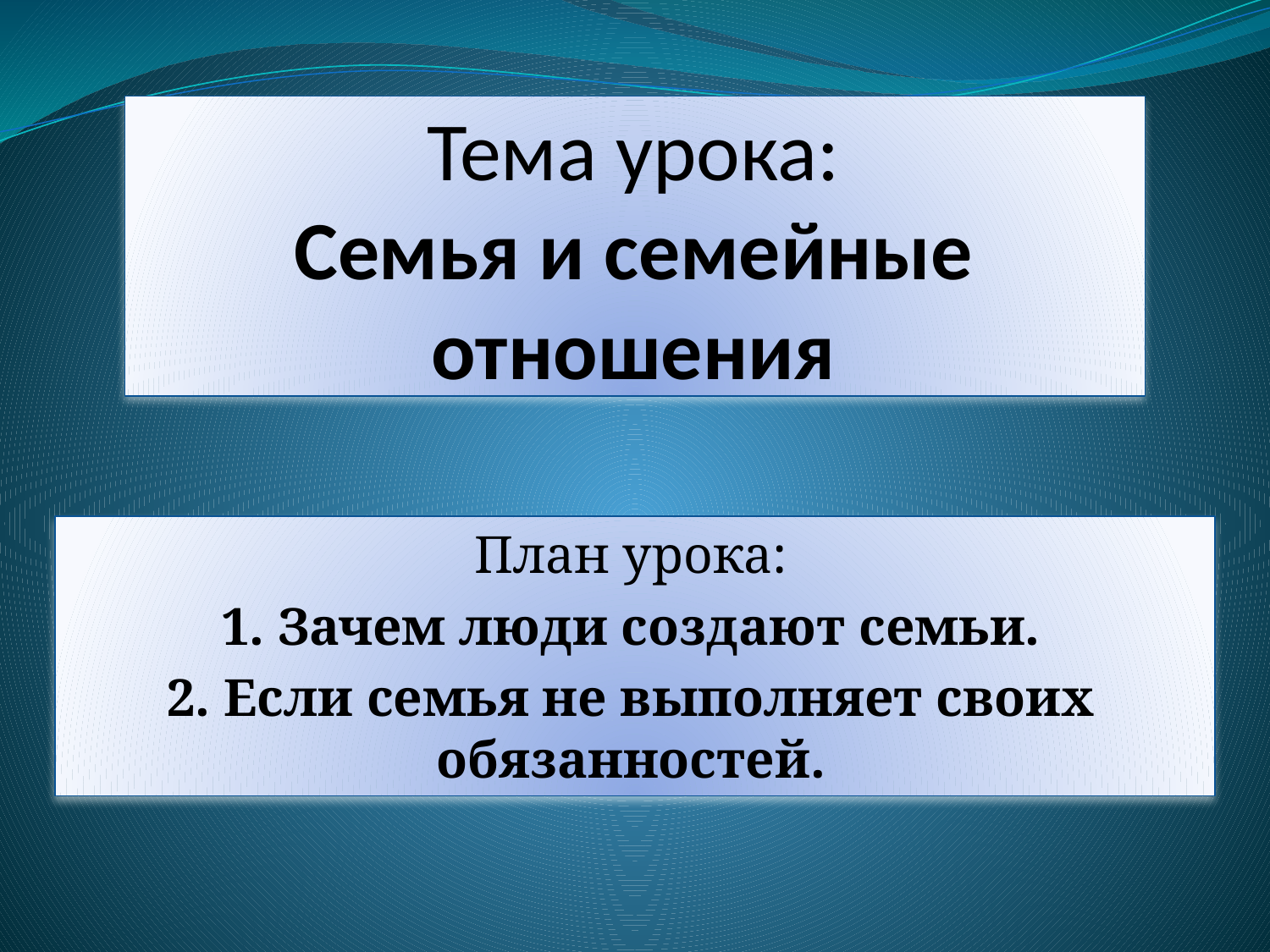

# Тема урока: Семья и семейные отношения
План урока:
1. Зачем люди создают семьи.
2. Если семья не выполняет своих обязанностей.